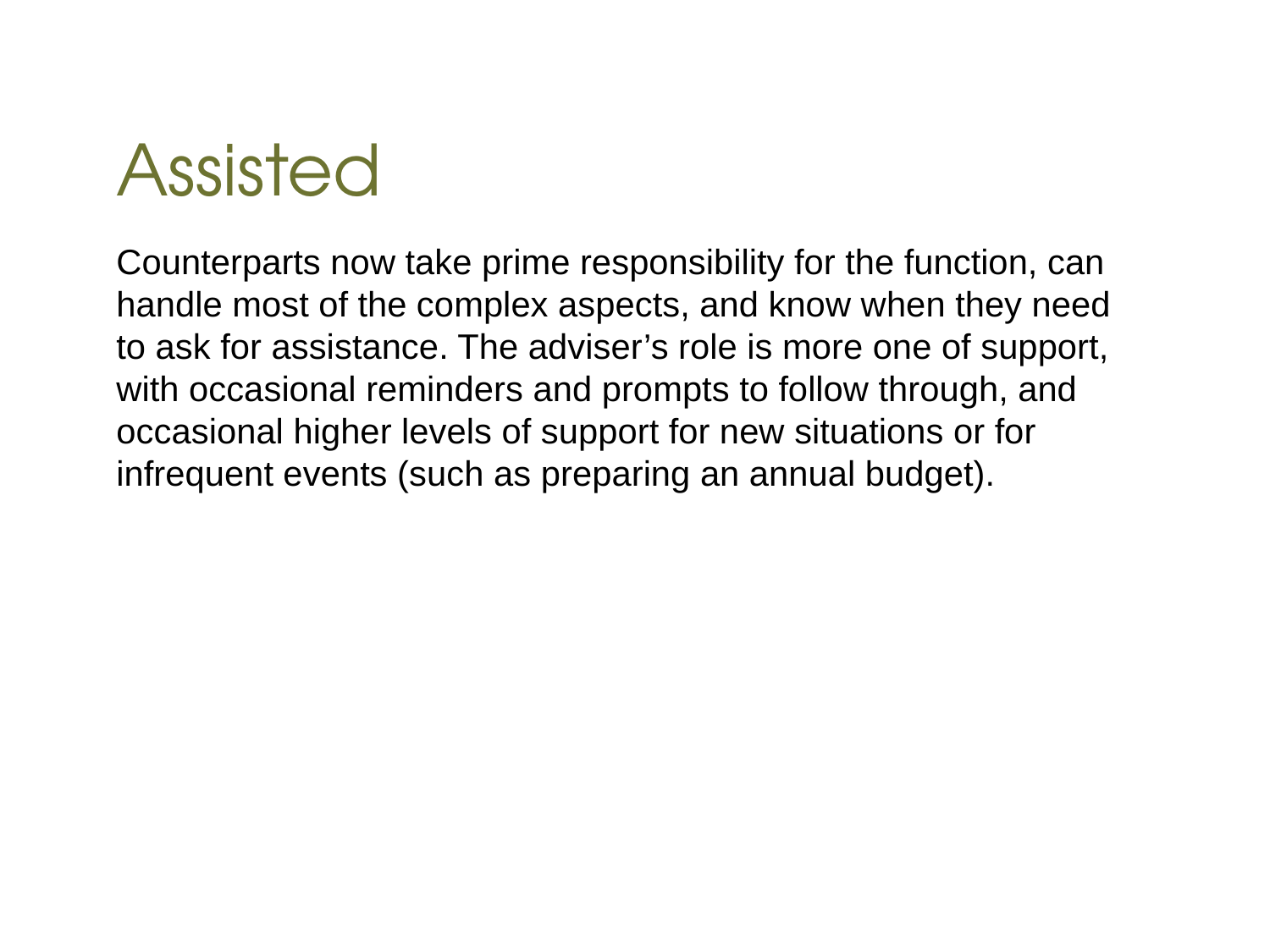

# Assisted
Counterparts now take prime responsibility for the function, can handle most of the complex aspects, and know when they need to ask for assistance. The adviser’s role is more one of support, with occasional reminders and prompts to follow through, and occasional higher levels of support for new situations or for infrequent events (such as preparing an annual budget).